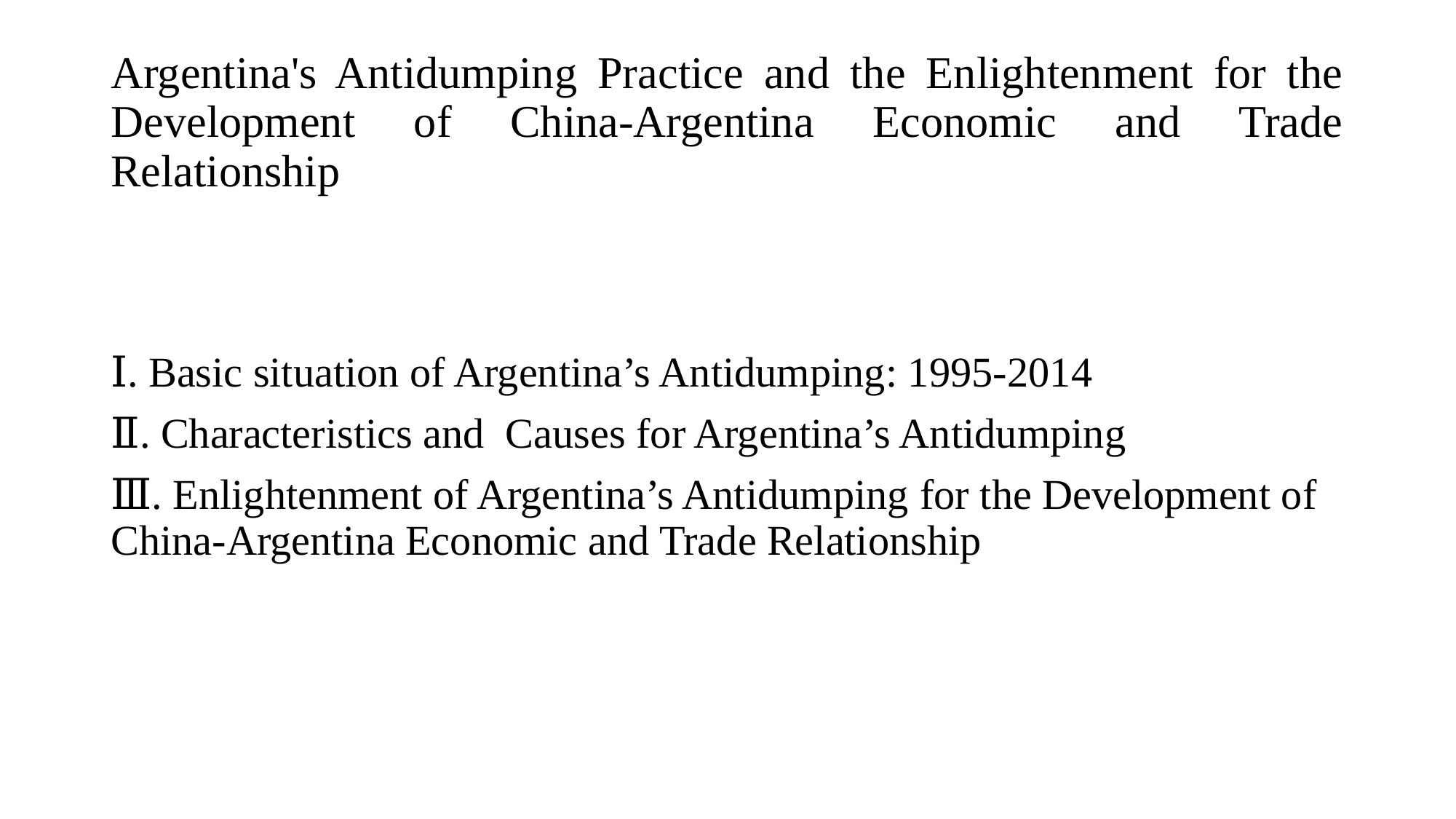

# Argentina's Antidumping Practice and the Enlightenment for the Development of China-Argentina Economic and Trade Relationship

Ⅰ. Basic situation of Argentina’s Antidumping: 1995-2014
Ⅱ. Characteristics and  Causes for Argentina’s Antidumping
Ⅲ. Enlightenment of Argentina’s Antidumping for the Development of China-Argentina Economic and Trade Relationship